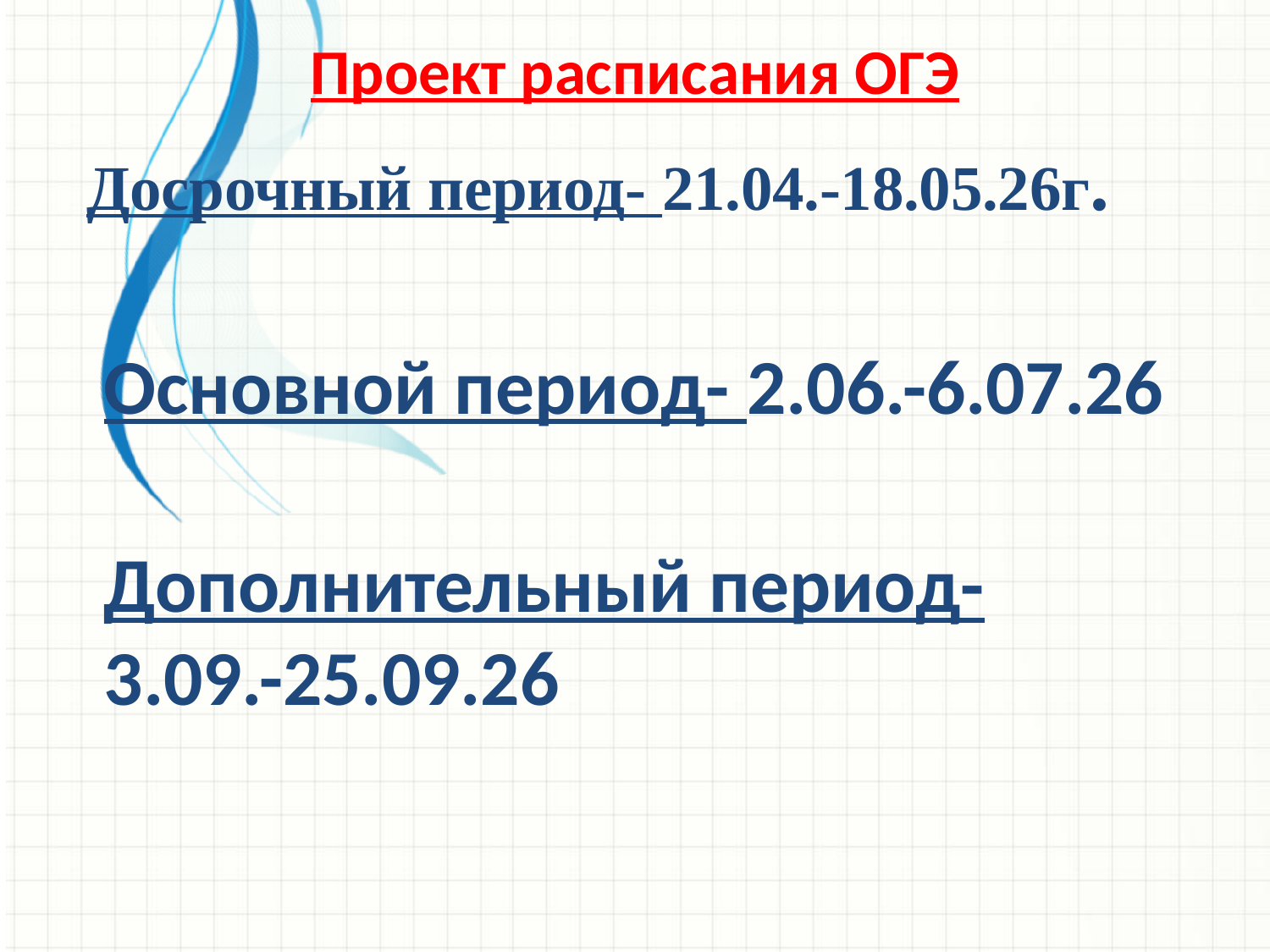

# Проект расписания ОГЭ
Досрочный период- 21.04.-18.05.26г.
Основной период- 2.06.-6.07.26

Дополнительный период-
3.09.-25.09.26